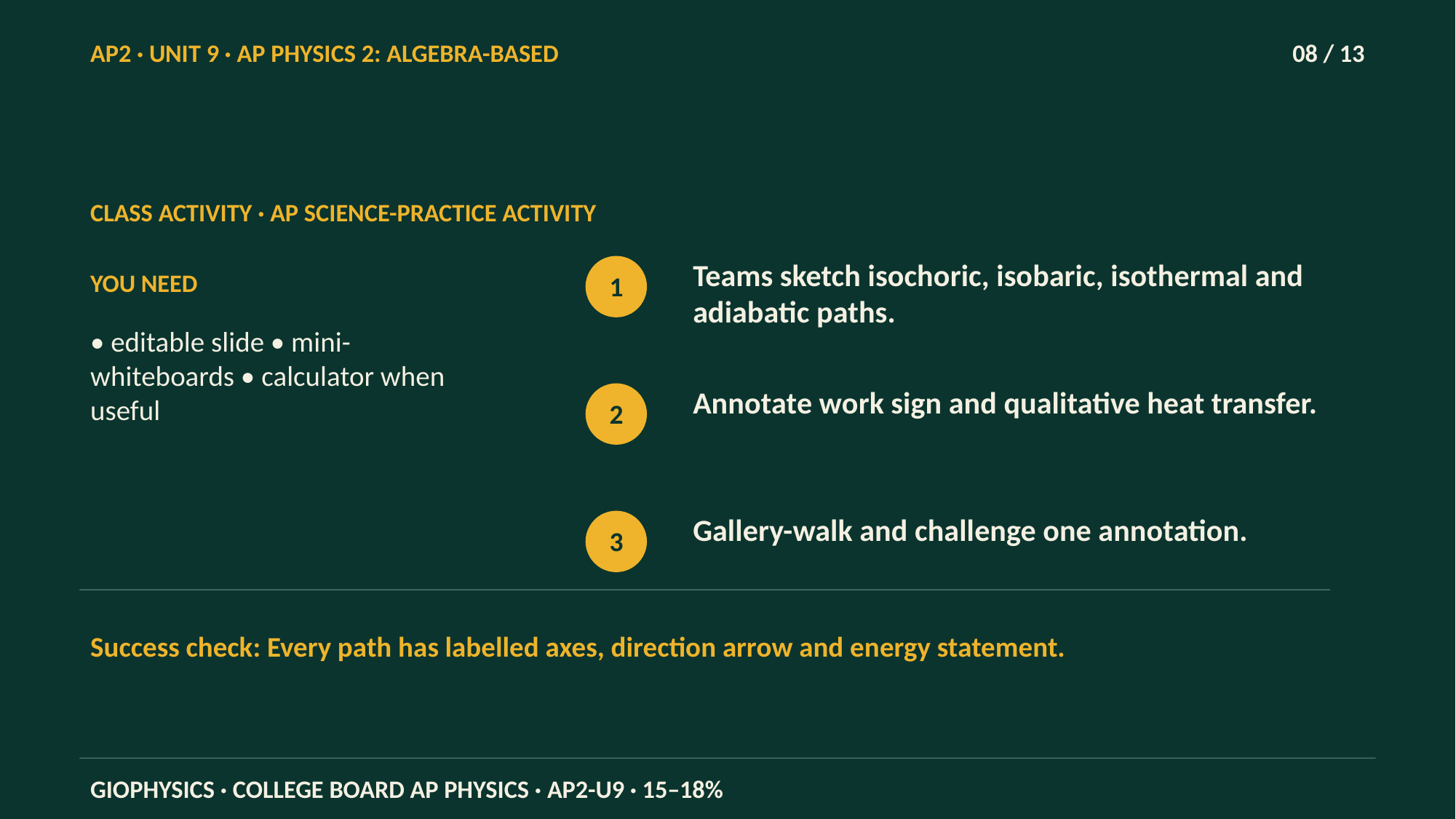

AP2 · UNIT 9 · AP PHYSICS 2: ALGEBRA-BASED
08 / 13

CLASS ACTIVITY · AP SCIENCE-PRACTICE ACTIVITY
Teams sketch isochoric, isobaric, isothermal and adiabatic paths.

YOU NEED
1
• editable slide • mini-whiteboards • calculator when useful
Annotate work sign and qualitative heat transfer.

2
Gallery-walk and challenge one annotation.

3

Success check: Every path has labelled axes, direction arrow and energy statement.

GIOPHYSICS · COLLEGE BOARD AP PHYSICS · AP2-U9 · 15–18%